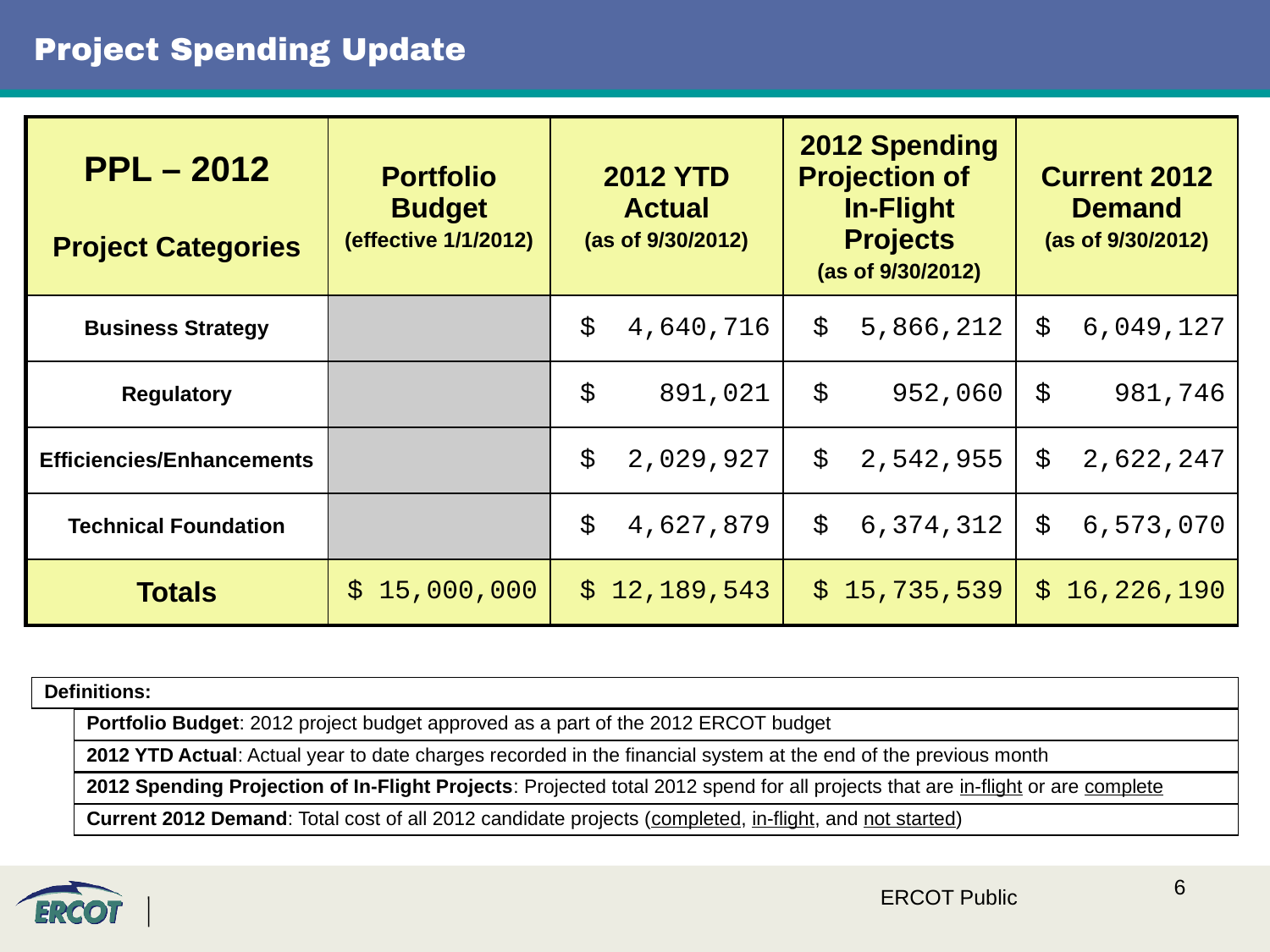

# Project Spending Update
| PPL – 2012 Project Categories | Portfolio Budget (effective 1/1/2012) | 2012 YTD Actual (as of 9/30/2012) | 2012 Spending Projection of In-Flight Projects (as of 9/30/2012) | Current 2012 Demand (as of 9/30/2012) |
| --- | --- | --- | --- | --- |
| Business Strategy |  | $ 4,640,716 | $ 5,866,212 | $ 6,049,127 |
| Regulatory |  | $ 891,021 | $ 952,060 | $ 981,746 |
| Efficiencies/Enhancements |  | $ 2,029,927 | $ 2,542,955 | $ 2,622,247 |
| Technical Foundation |  | $ 4,627,879 | $ 6,374,312 | $ 6,573,070 |
| Totals | $ 15,000,000 | $ 12,189,543 | $ 15,735,539 | $ 16,226,190 |
Definitions:
Portfolio Budget: 2012 project budget approved as a part of the 2012 ERCOT budget
2012 YTD Actual: Actual year to date charges recorded in the financial system at the end of the previous month
2012 Spending Projection of In-Flight Projects: Projected total 2012 spend for all projects that are in-flight or are complete
Current 2012 Demand: Total cost of all 2012 candidate projects (completed, in-flight, and not started)
ERCOT Public